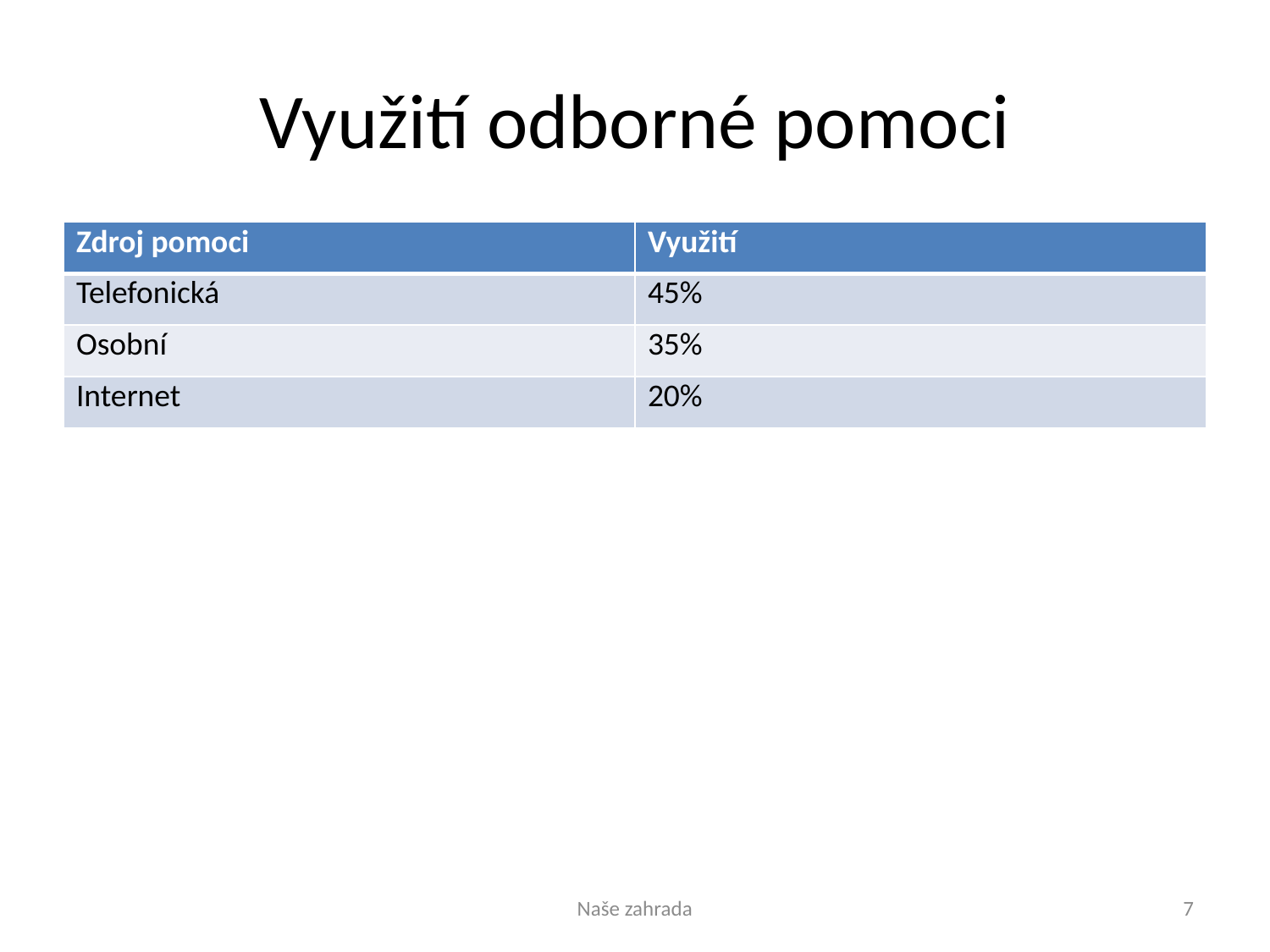

# Využití odborné pomoci
| Zdroj pomoci | Využití |
| --- | --- |
| Telefonická | 45% |
| Osobní | 35% |
| Internet | 20% |
Naše zahrada
7